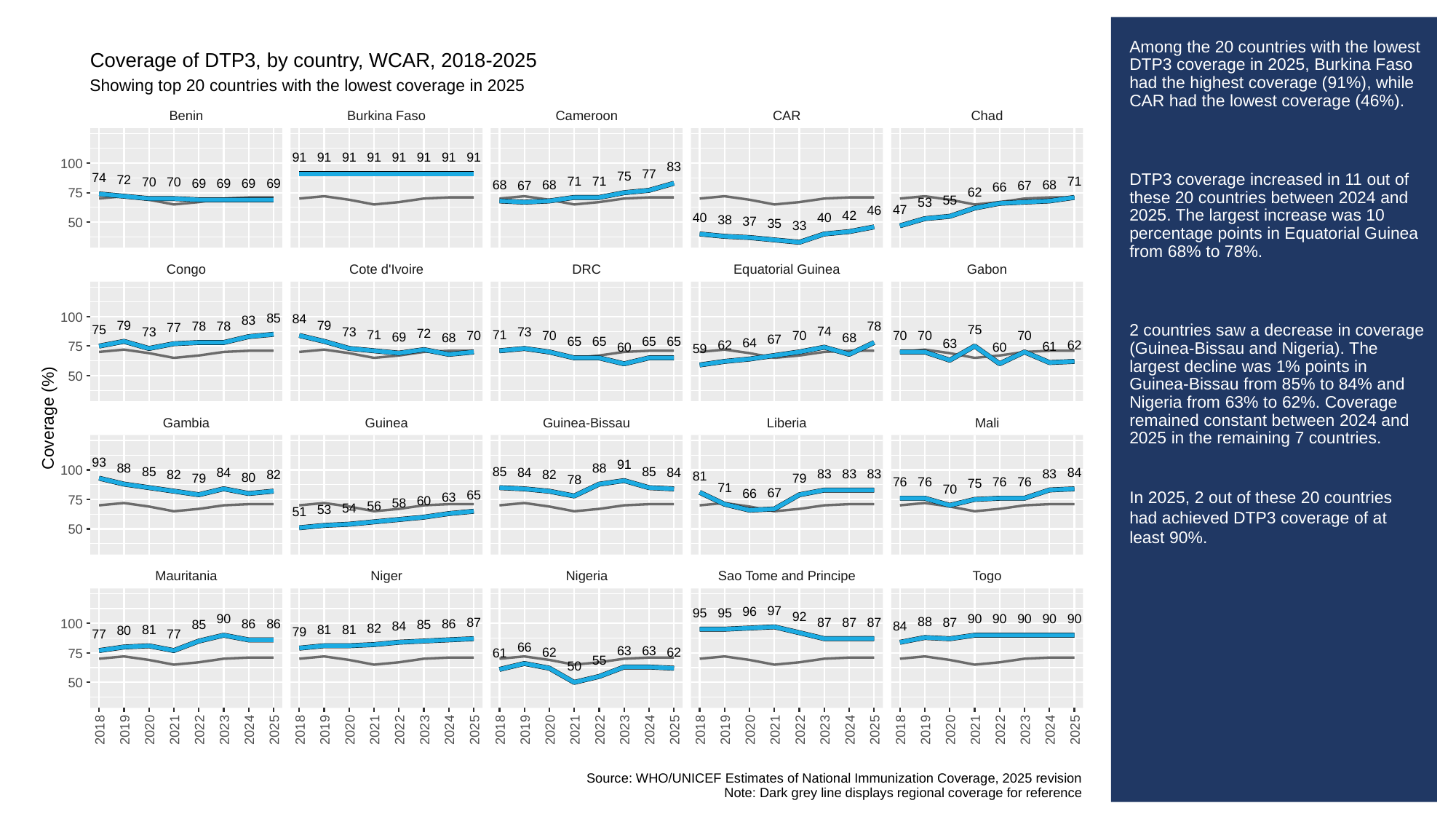

# Among the 20 countries with the lowest DTP3 coverage in 2025, Burkina Faso had the highest coverage (91%), while CAR had the lowest coverage (46%).

DTP3 coverage increased in 11 out of these 20 countries between 2024 and 2025. The largest increase was 10 percentage points in Equatorial Guinea from 68% to 78%.

2 countries saw a decrease in coverage (Guinea-Bissau and Nigeria). The largest decline was 1% points in Guinea-Bissau from 85% to 84% and Nigeria from 63% to 62%. Coverage remained constant between 2024 and 2025 in the remaining 7 countries.

In 2025, 2 out of these 20 countries had achieved DTP3 coverage of at least 90%.

Coverage of DTP3, by country, WCAR, 2018-2025
Showing top 20 countries with the lowest coverage in 2025
Benin
Burkina Faso
Cameroon
CAR
Chad

91
91
91
91
91
91
91
91
100
83

77
75
74

72
71
71
71
70
70

69
69
69
69
68
68
68
67
67
66

62
75

55

53

47
46

42
40
40
38
37
50
35
33

Congo
Cote d'Ivoire
DRC
Equatorial Guinea
Gabon

100
85
84
83

79
79
78
78
78
77
75
75
74
73
73
73
72
71
71
70
70
70
70
70
70

69
68
68
67

65
65
65
65
64
63
62
62
61
75
60
60

59

50

Coverage (%)
Gambia
Guinea
Guinea-Bissau
Liberia
Mali

93
91
88
88
100
85
85
85
84
84
84
84
83
83
83
83
82
82
82

81
80
79
79
78
76
76
76
76
75

71
70

67
66

65

63
75
60
58

56
54

53
51

50

Mauritania
Niger
Nigeria
Sao Tome and Principe
Togo

97
96
95
95

92
90
90
90
90
90
90
88
87
87
87
87
87
86
86
86
100
85
85
84
84
82

81
81
81
80
79

77
77

66
63
63
62
62
61
75

55

50

50

2018
2019
2020
2021
2022
2023
2024
2025
2018
2019
2020
2021
2022
2023
2024
2025
2018
2019
2020
2021
2022
2023
2024
2025
2018
2019
2020
2021
2022
2023
2024
2025
2018
2019
2020
2021
2022
2023
2024
2025
Source: WHO/UNICEF Estimates of National Immunization Coverage, 2025 revision
Note: Dark grey line displays regional coverage for reference